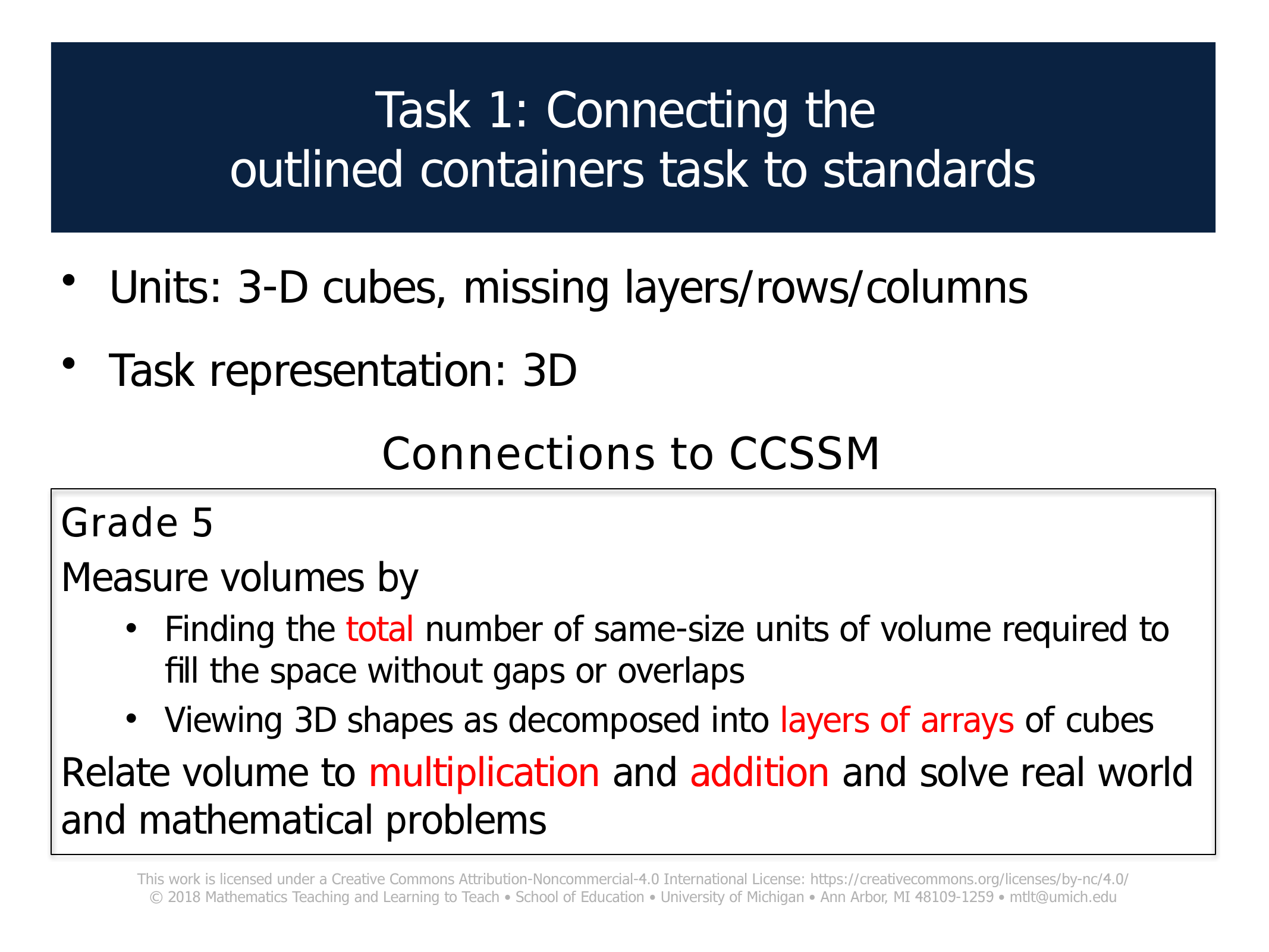

# Task 1: Connecting the outlined containers task to standards
Units: 3-D cubes, missing layers/rows/columns
Task representation: 3D
Connections to CCSSM
Grade 5
Measure volumes by
Finding the total number of same-size units of volume required to fill the space without gaps or overlaps
Viewing 3D shapes as decomposed into layers of arrays of cubes
Relate volume to multiplication and addition and solve real world and mathematical problems

This work is licensed under a Creative Commons Attribution-Noncommercial-4.0 International License: https://creativecommons.org/licenses/by-nc/4.0/
© 2018 Mathematics Teaching and Learning to Teach • School of Education • University of Michigan • Ann Arbor, MI 48109-1259 • mtlt@umich.edu